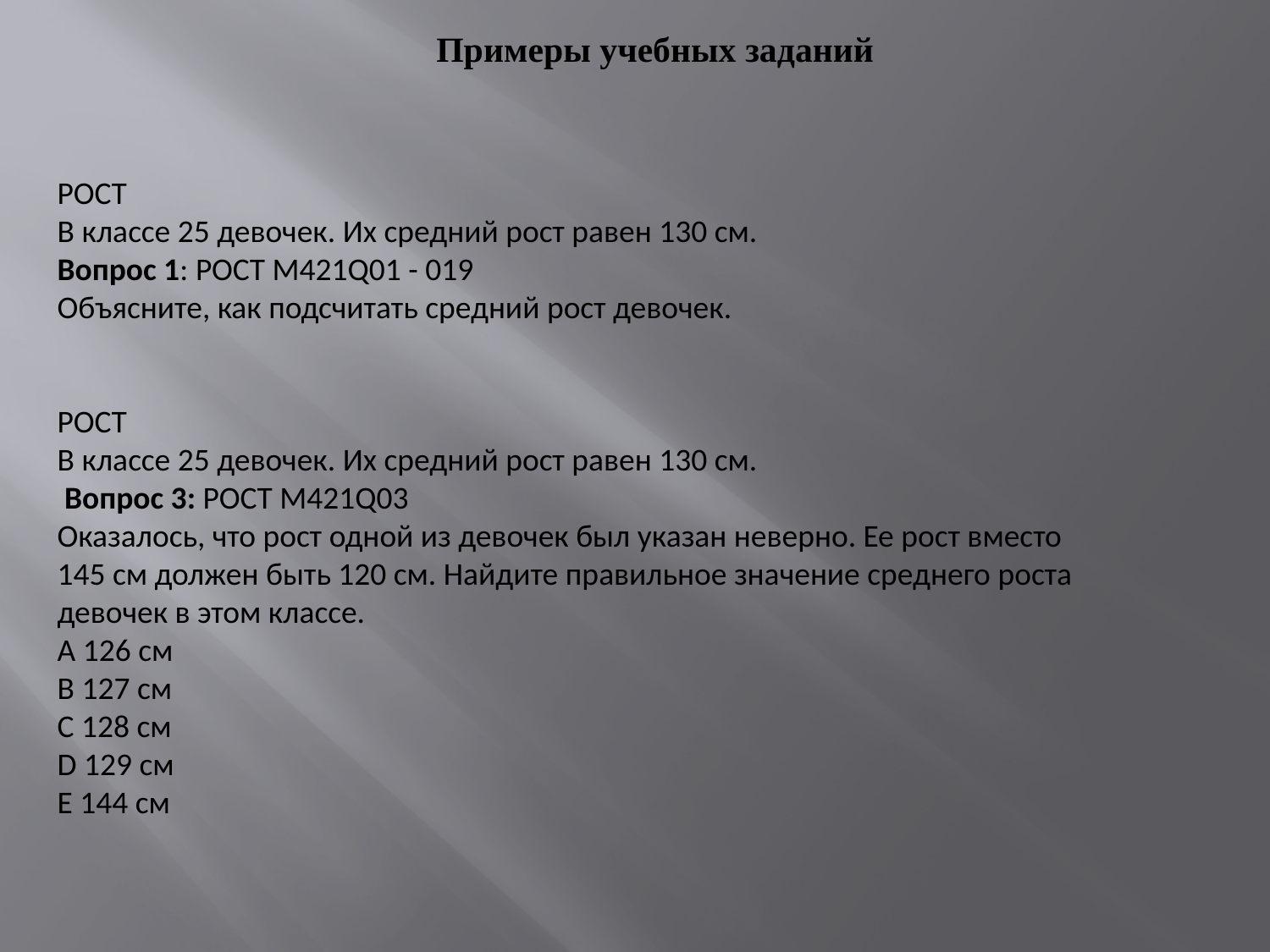

Примеры учебных заданий
РОСТ
В классе 25 девочек. Их средний рост равен 130 см.
Вопрос 1: РОСТ M421Q01 - 019
Объясните, как подсчитать средний рост девочек.

РОСТ
В классе 25 девочек. Их средний рост равен 130 см.
 Вопрос 3: РОСТ M421Q03
Оказалось, что рост одной из девочек был указан неверно. Ее рост вместо 145 см должен быть 120 см. Найдите правильное значение среднего роста девочек в этом классе.
A 126 см
B 127 см
C 128 см
D 129 см
E 144 см